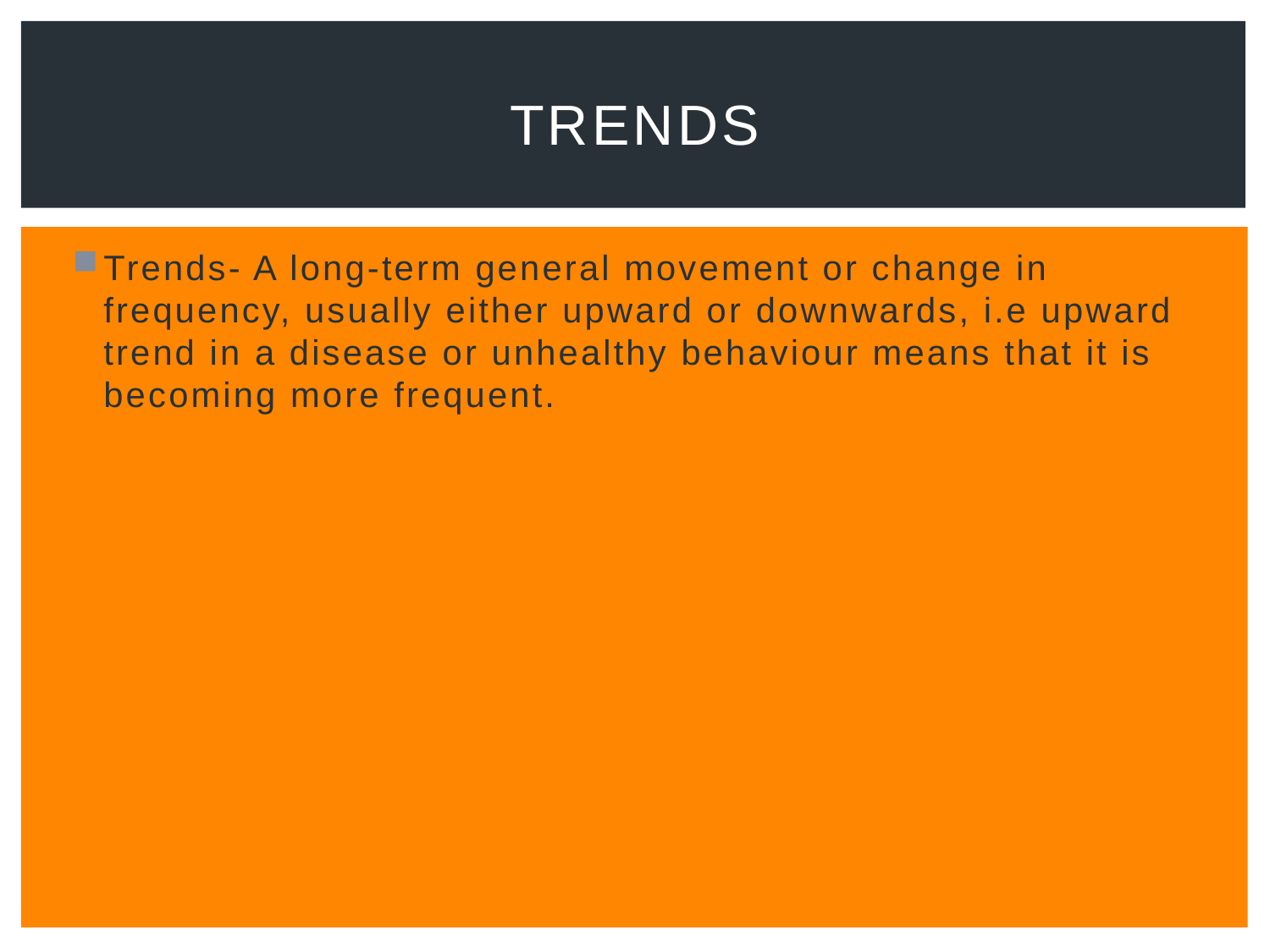

# Trends
Trends- A long-term general movement or change in frequency, usually either upward or downwards, i.e upward trend in a disease or unhealthy behaviour means that it is becoming more frequent.